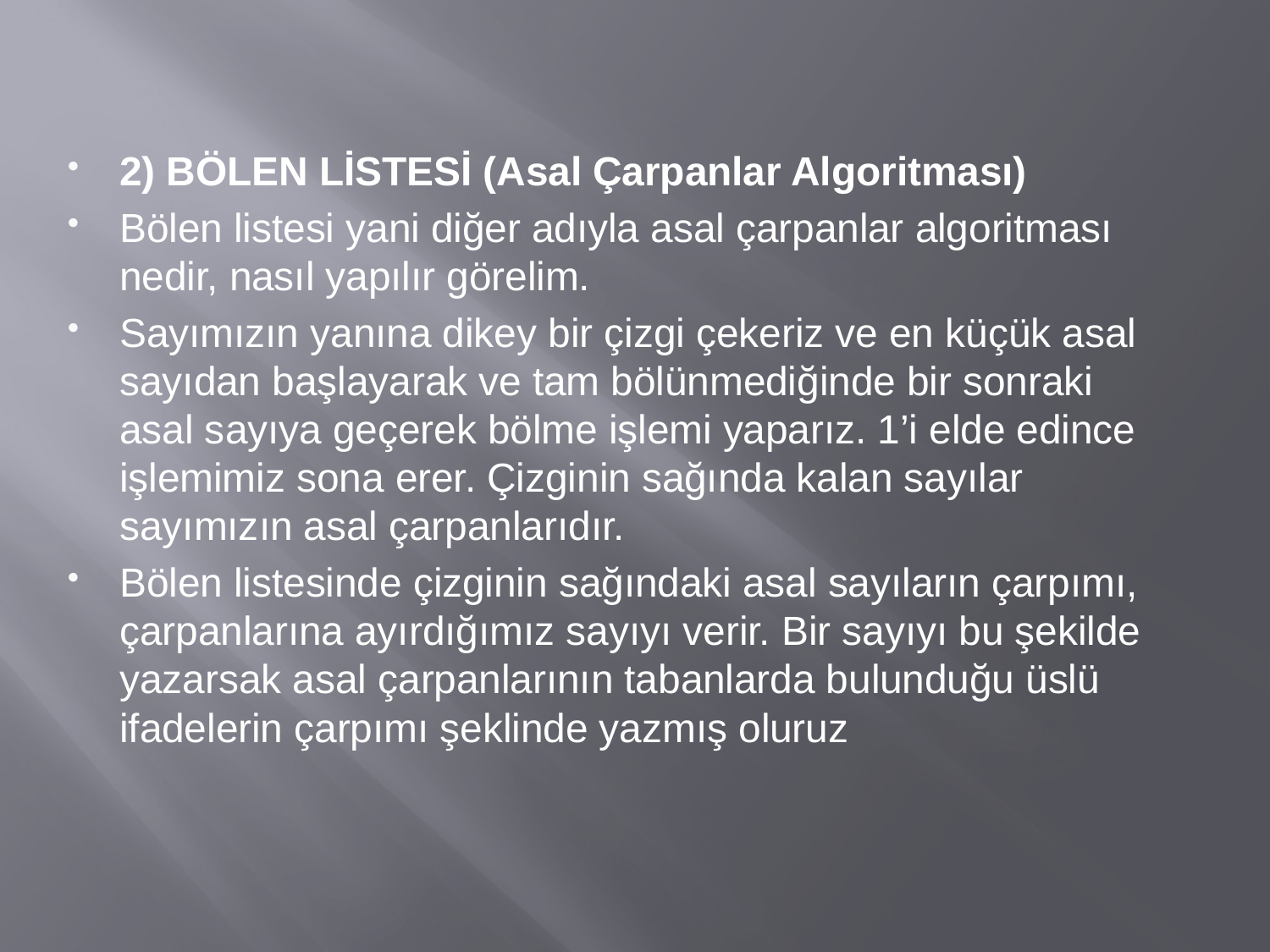

2) BÖLEN LİSTESİ (Asal Çarpanlar Algoritması)
Bölen listesi yani diğer adıyla asal çarpanlar algoritması nedir, nasıl yapılır görelim.
Sayımızın yanına dikey bir çizgi çekeriz ve en küçük asal sayıdan başlayarak ve tam bölünmediğinde bir sonraki asal sayıya geçerek bölme işlemi yaparız. 1’i elde edince işlemimiz sona erer. Çizginin sağında kalan sayılar sayımızın asal çarpanlarıdır.
Bölen listesinde çizginin sağındaki asal sayıların çarpımı, çarpanlarına ayırdığımız sayıyı verir. Bir sayıyı bu şekilde yazarsak asal çarpanlarının tabanlarda bulunduğu üslü ifadelerin çarpımı şeklinde yazmış oluruz